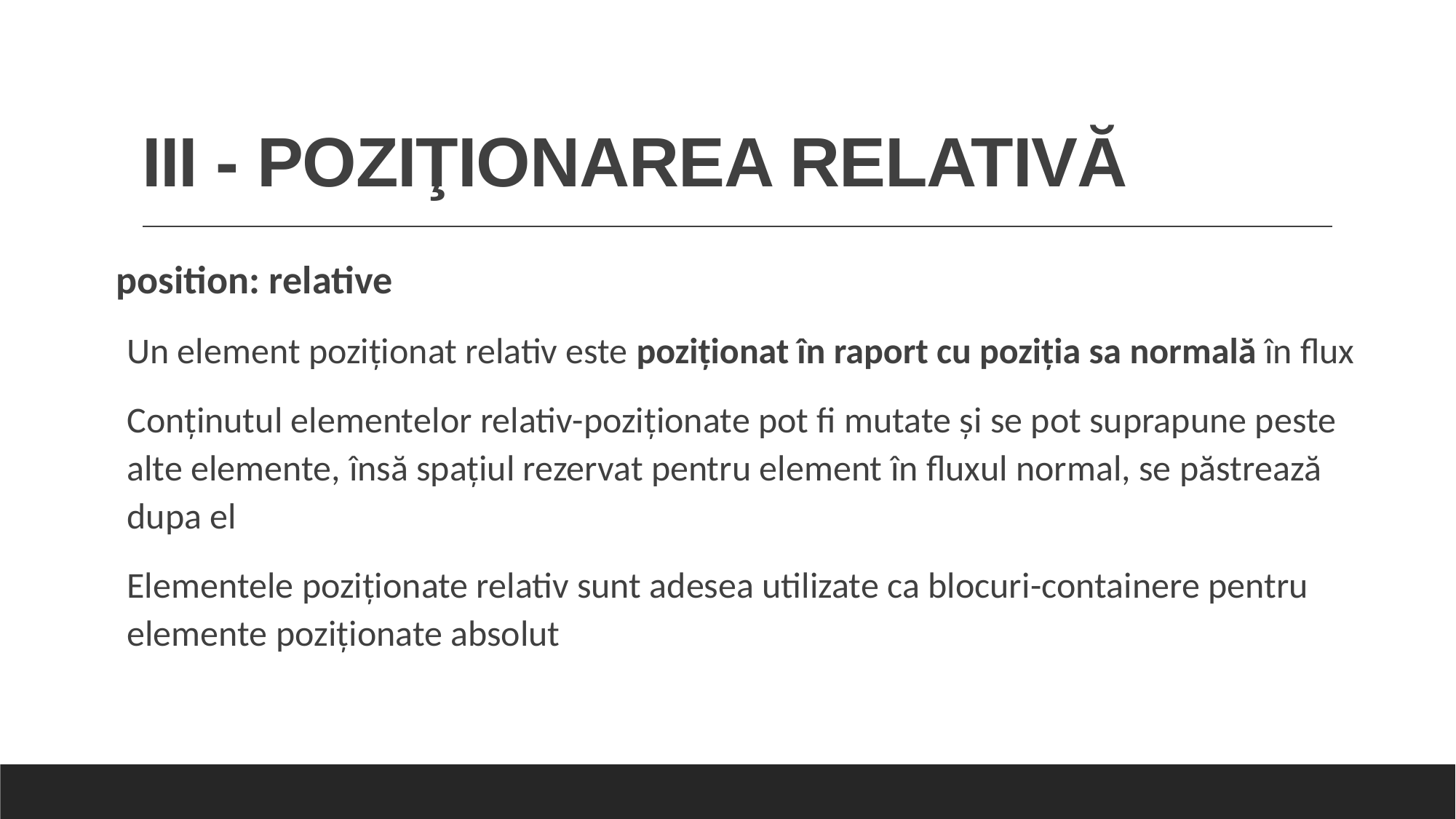

# III - POZIŢIONAREA RELATIVĂ
position: relative
Un element poziționat relativ este poziționat în raport cu poziția sa normală în flux
Conținutul elementelor relativ-poziționate pot fi mutate și se pot suprapune peste alte elemente, însă spațiul rezervat pentru element în fluxul normal, se păstrează dupa el
Elementele poziționate relativ sunt adesea utilizate ca blocuri-containere pentru elemente poziționate absolut